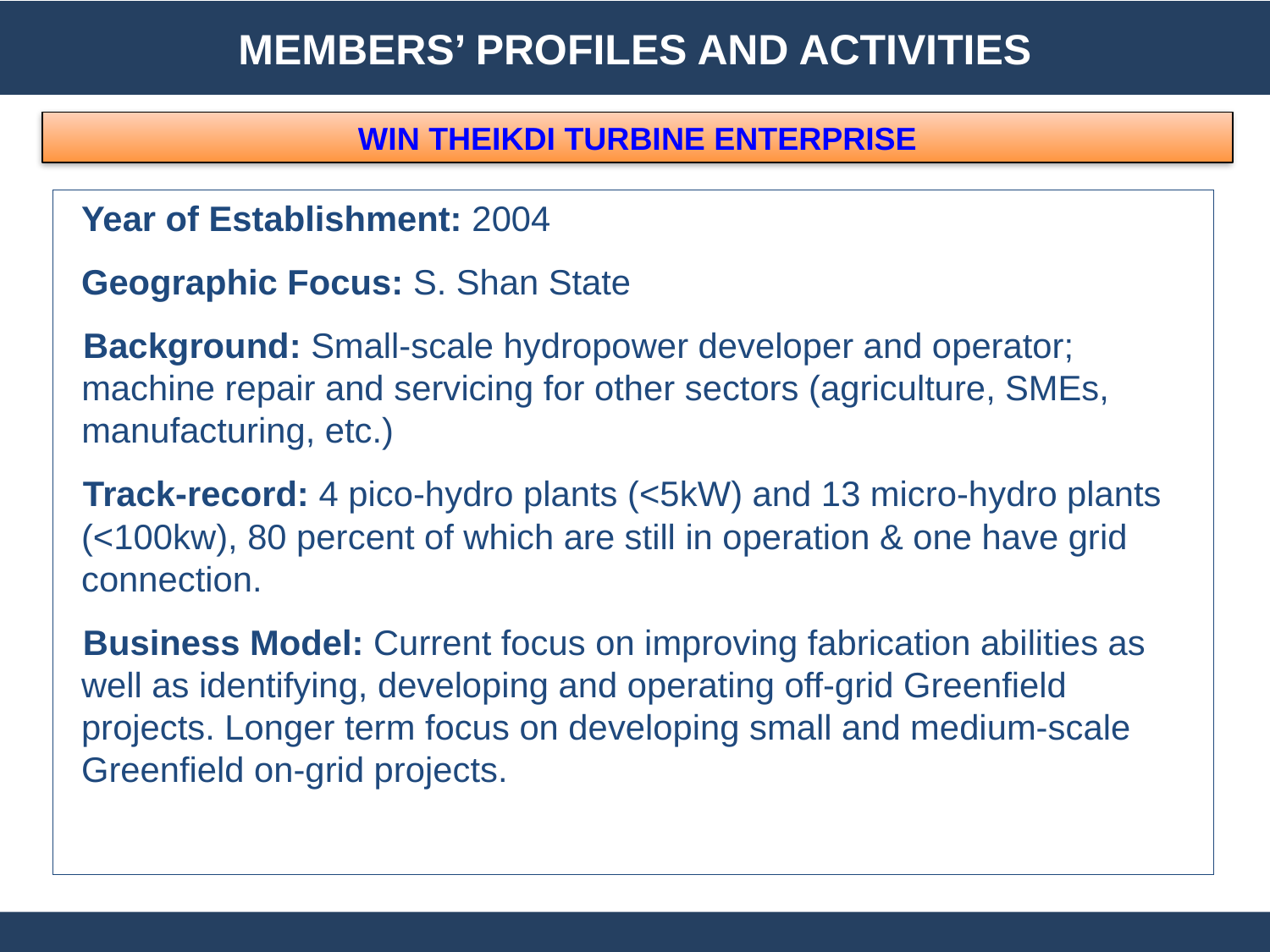

MEMBERS’ PROFILES AND ACTIVITIES
WIN THEIKDI TURBINE ENTERPRISE
Year of Establishment: 2004
Geographic Focus: S. Shan State
Background: Small-scale hydropower developer and operator; machine repair and servicing for other sectors (agriculture, SMEs, manufacturing, etc.)
Track-record: 4 pico-hydro plants (<5kW) and 13 micro-hydro plants (<100kw), 80 percent of which are still in operation & one have grid connection.
Business Model: Current focus on improving fabrication abilities as well as identifying, developing and operating off-grid Greenfield projects. Longer term focus on developing small and medium-scale Greenfield on-grid projects.